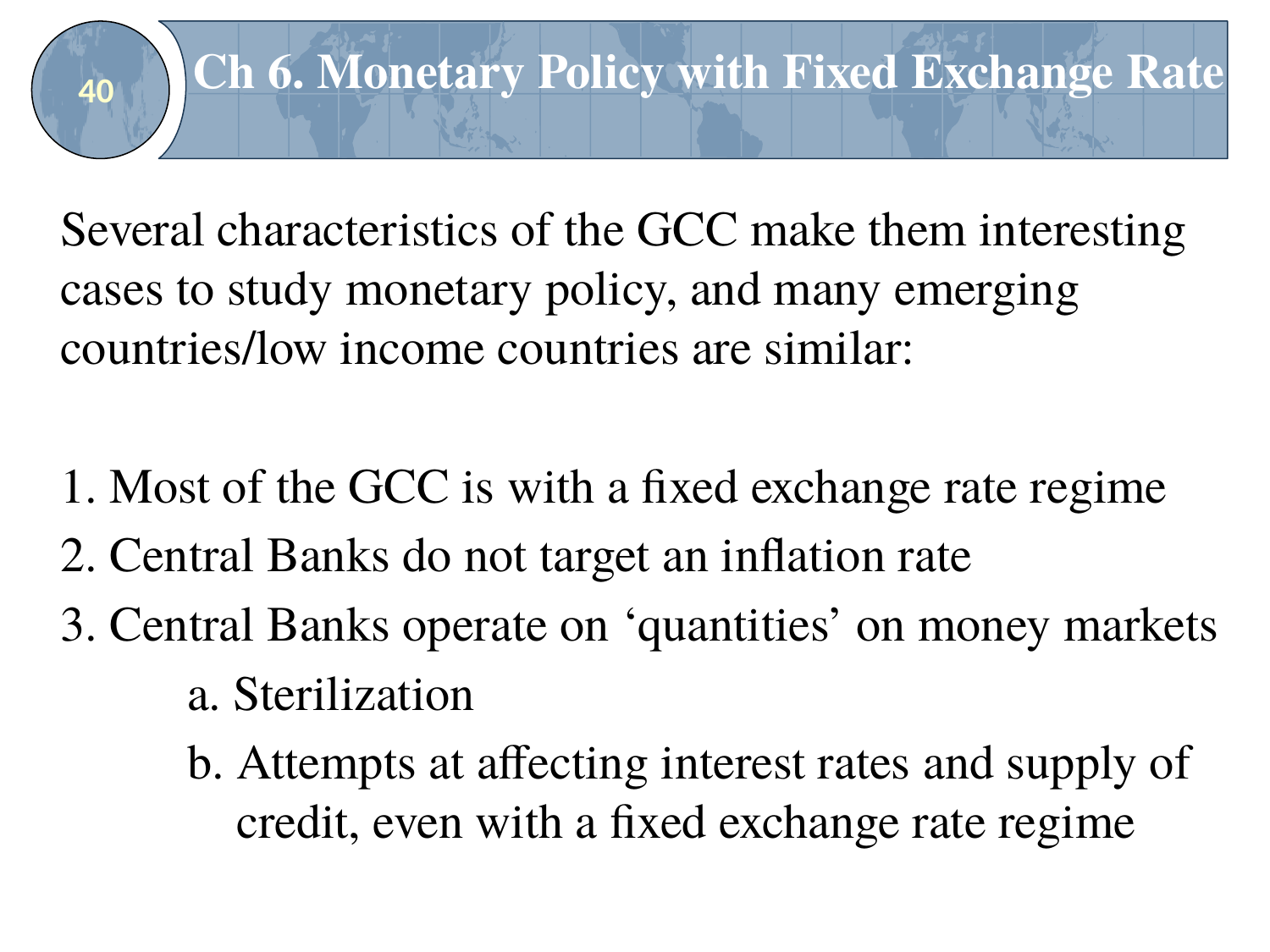

# Ch 6. Monetary Policy with Fixed Exchange Rate
40
	Several characteristics of the GCC make them interesting cases to study monetary policy, and many emerging countries/low income countries are similar:

	1. Most of the GCC is with a fixed exchange rate regime
	2. Central Banks do not target an inflation rate
	3. Central Banks operate on ‘quantities’ on money markets
		a. Sterilization
		b. Attempts at affecting interest rates and supply of 	    credit, even with a fixed exchange rate regime